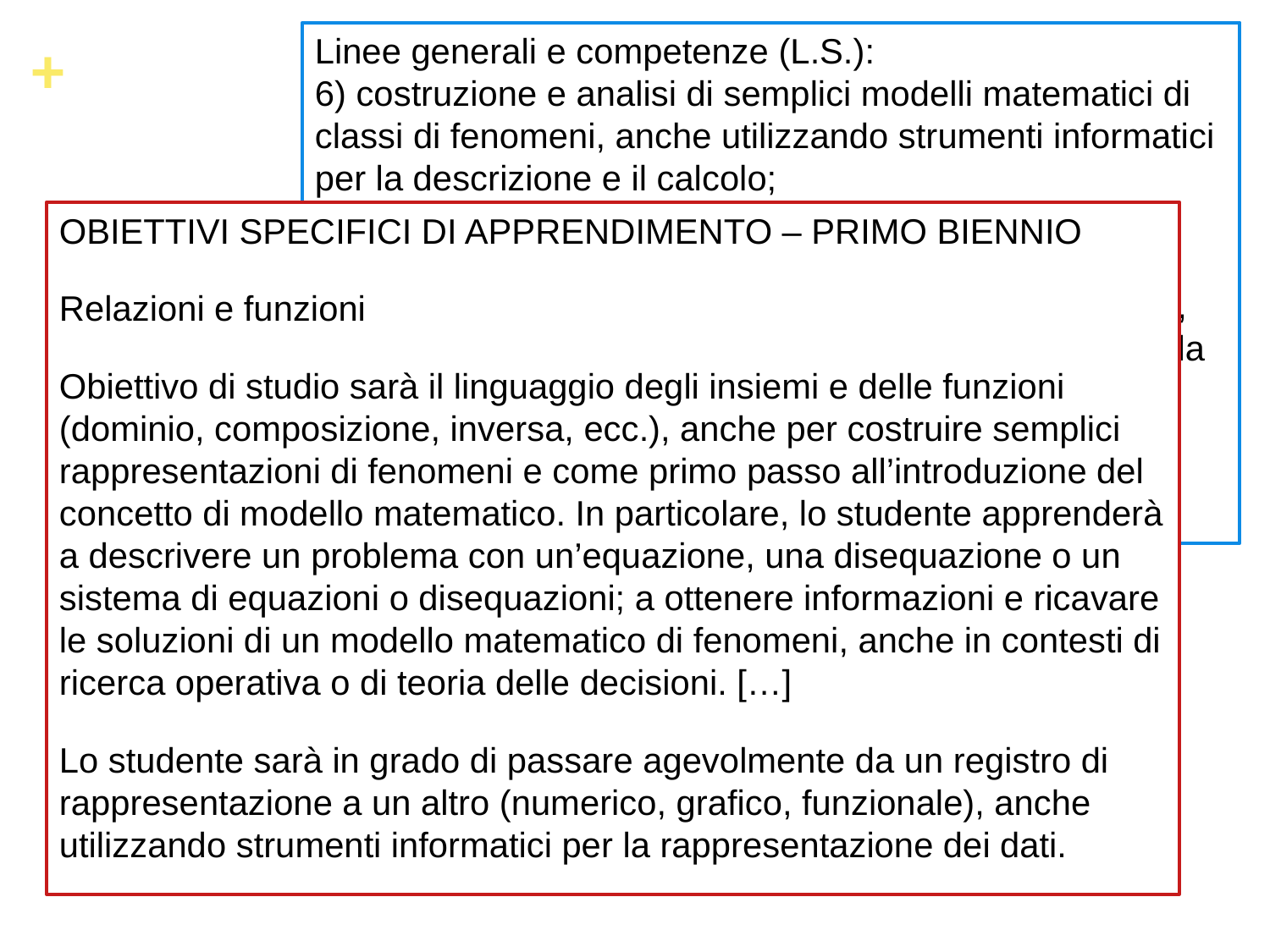

Linee generali e competenze (L.S.):
6) costruzione e analisi di semplici modelli matematici di classi di fenomeni, anche utilizzando strumenti informatici per la descrizione e il calcolo;
 Al termine del percorso didattico lo studente avrà approfondito i procedimenti caratteristici del pensiero matematico (definizioni, dimostrazioni, generalizzazioni, formalizzazioni), conoscerà le metodologie di base per la costruzione di un modello matematico di un insieme di fenomeni, saprà applicare quanto appreso per la soluzione di problemi, anche utilizzando strumenti informatici di rappresentazione geometrica e di calcolo.
Indicazioni
OBIETTIVI SPECIFICI DI APPRENDIMENTO – PRIMO BIENNIO
Relazioni e funzioni
Obiettivo di studio sarà il linguaggio degli insiemi e delle funzioni (dominio, composizione, inversa, ecc.), anche per costruire semplici rappresentazioni di fenomeni e come primo passo all’introduzione del concetto di modello matematico. In particolare, lo studente apprenderà a descrivere un problema con un’equazione, una disequazione o un sistema di equazioni o disequazioni; a ottenere informazioni e ricavare le soluzioni di un modello matematico di fenomeni, anche in contesti di ricerca operativa o di teoria delle decisioni. […]
Lo studente sarà in grado di passare agevolmente da un registro di rappresentazione a un altro (numerico, grafico, funzionale), anche utilizzando strumenti informatici per la rappresentazione dei dati.